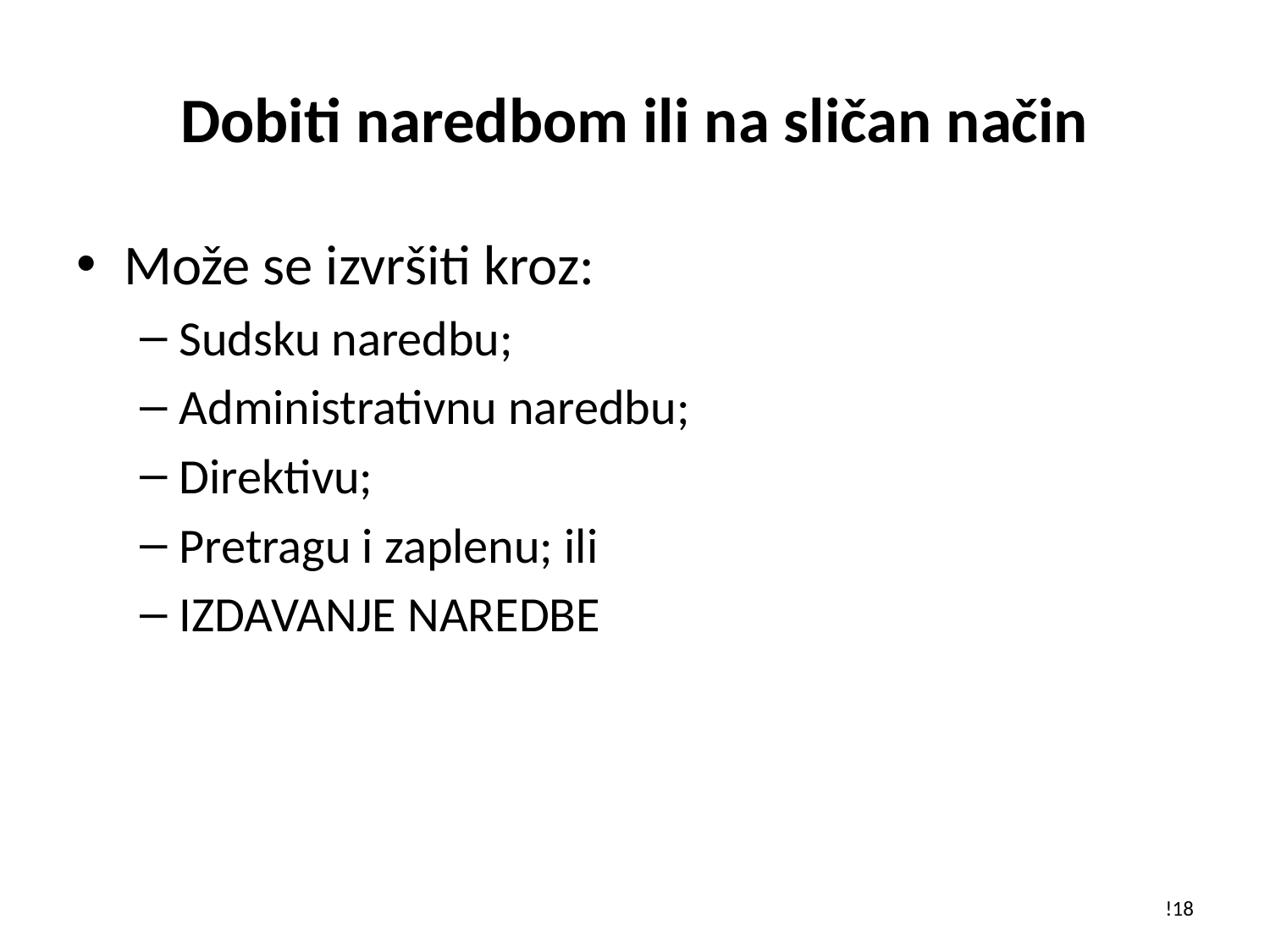

# Dobiti naredbom ili na sličan način
Može se izvršiti kroz:
Sudsku naredbu;
Administrativnu naredbu;
Direktivu;
Pretragu i zaplenu; ili
IZDAVANJE NAREDBE
!18